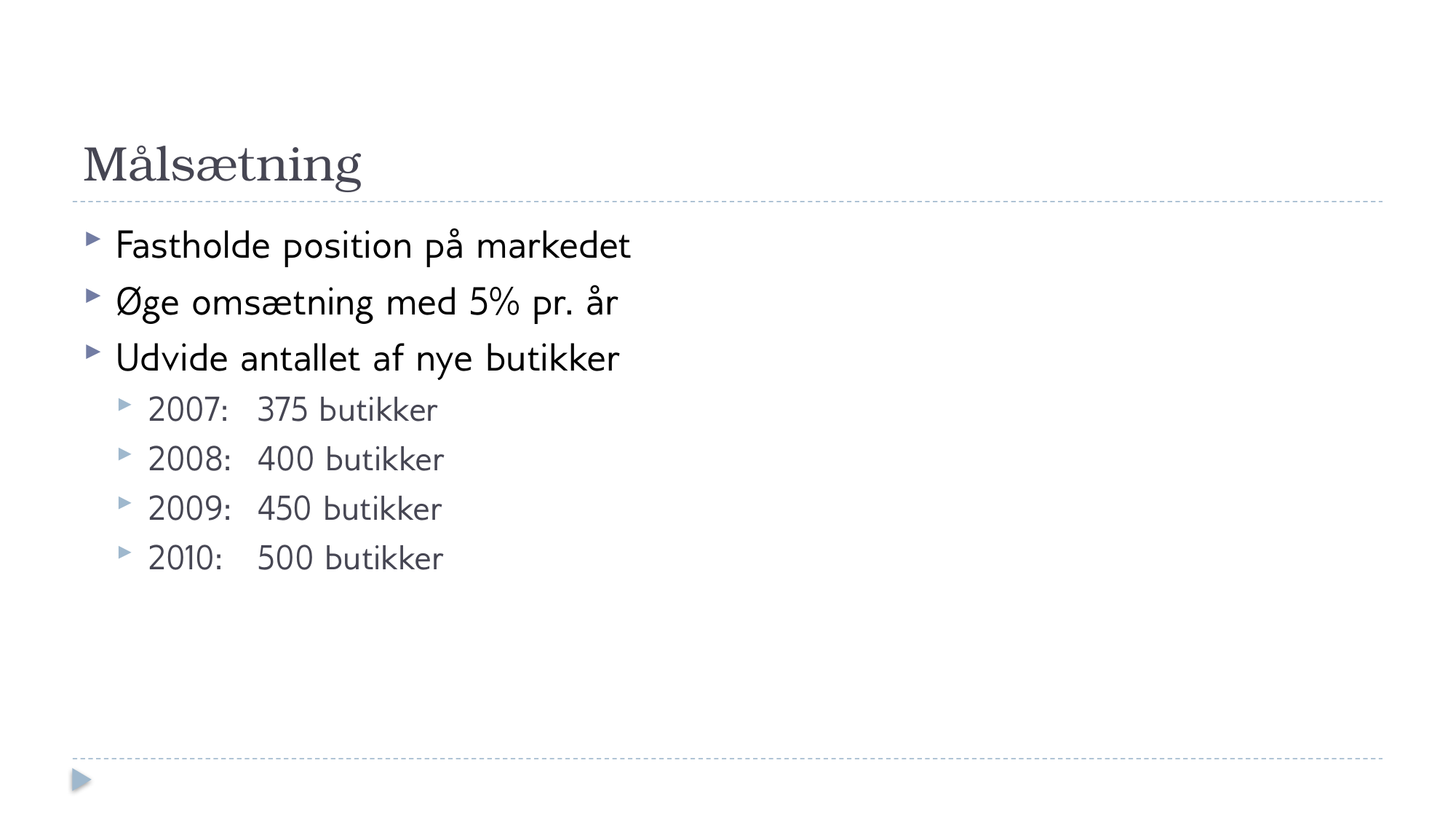

# Målsætning
Fastholde position på markedet
Øge omsætning med 5% pr. år
Udvide antallet af nye butikker
2007: 	375 butikker
2008: 	400 butikker
2009: 	450 butikker
2010: 	500 butikker